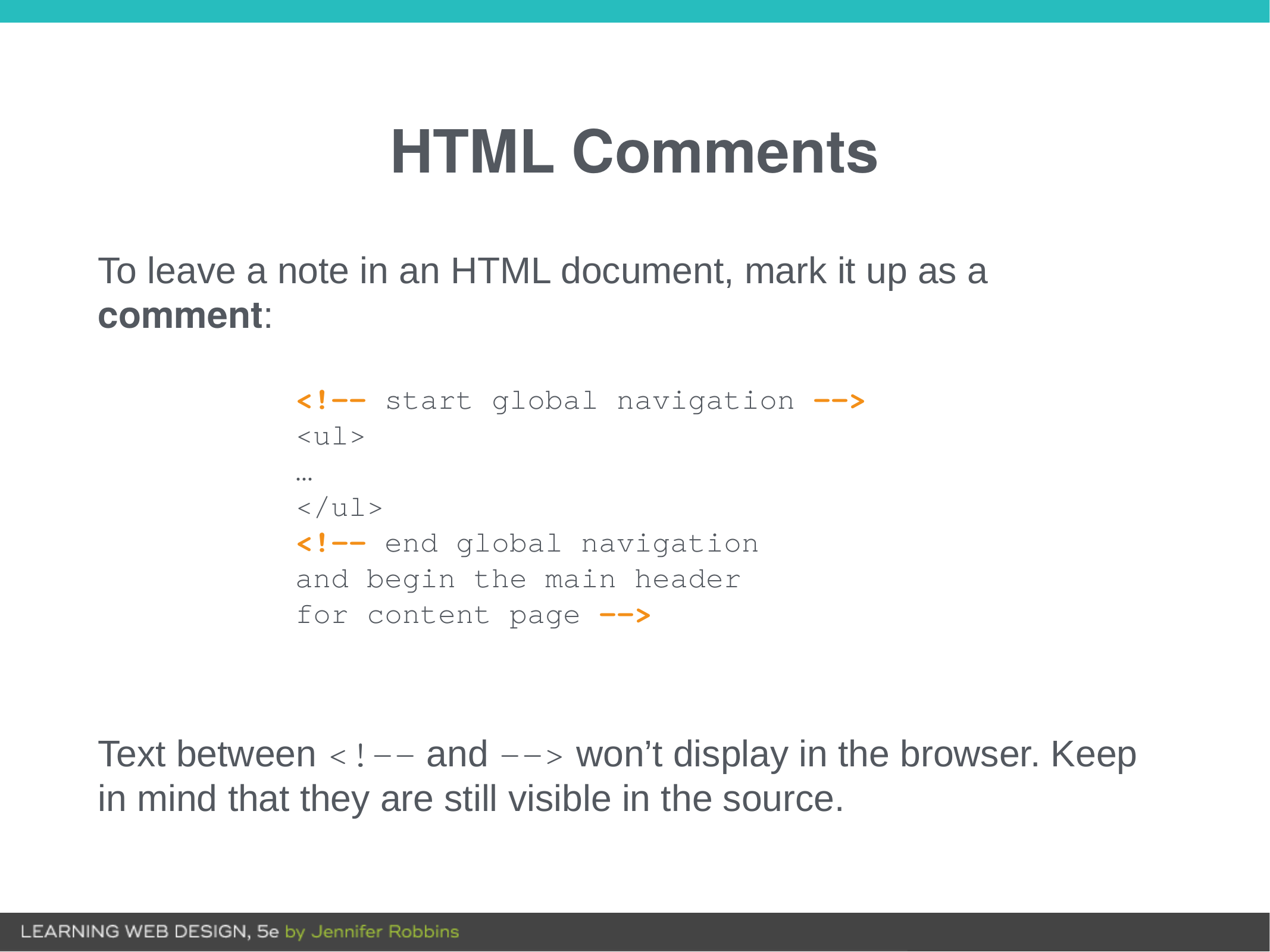

# HTML Comments
To leave a note in an HTML document, mark it up as a comment:
<!-- start global navigation -->
<ul>
…
</ul>
<!-- end global navigation
and begin the main header
for content page -->
Text between <!-- and --> won’t display in the browser. Keep in mind that they are still visible in the source.